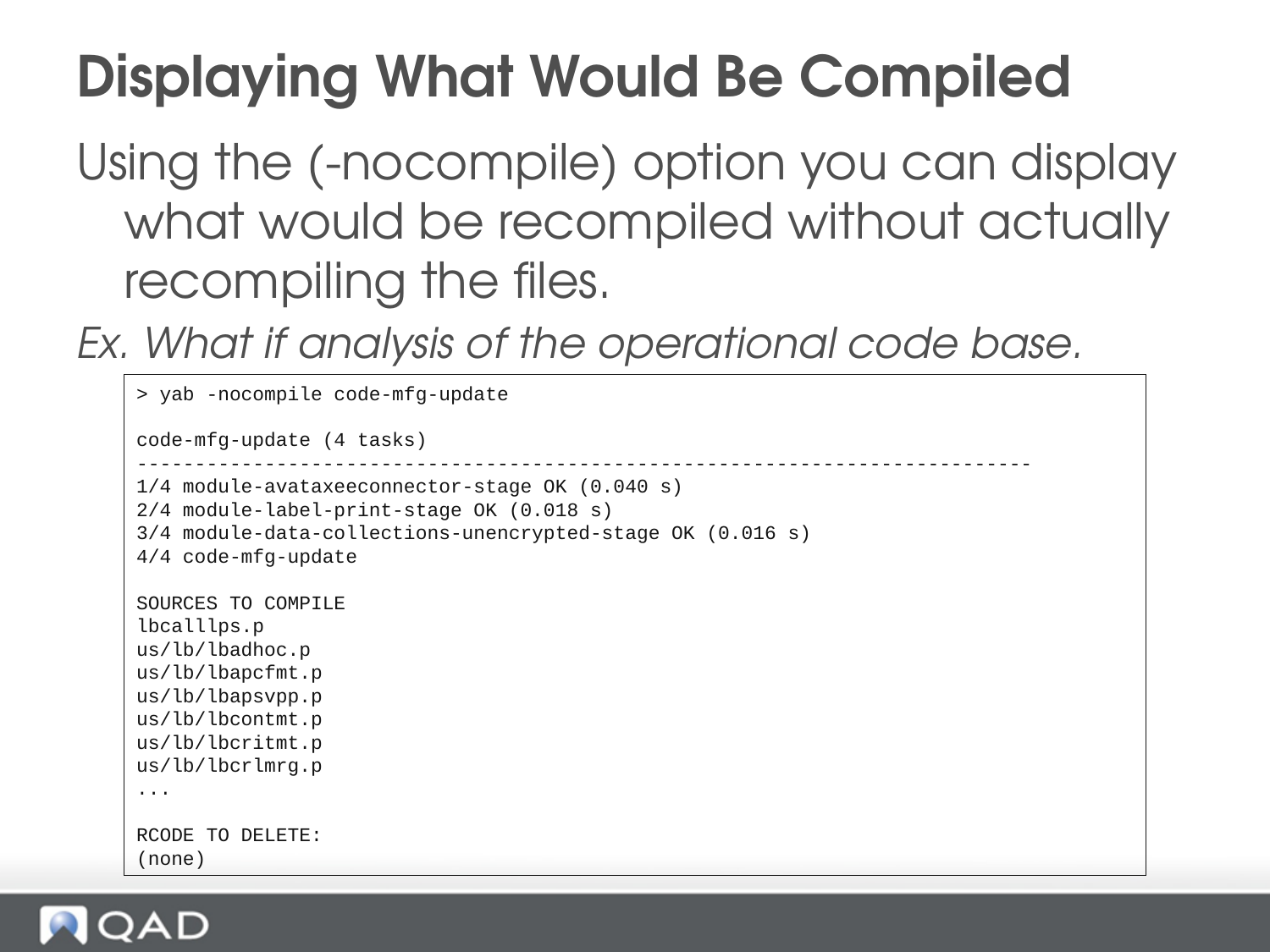

# Displaying What Would Be Compiled
Using the (-nocompile) option you can display what would be recompiled without actually recompiling the files.
Ex. What if analysis of the operational code base.
> yab -nocompile code-mfg-update

code-mfg-update (4 tasks)
-----------------------------------------------------------------------------
1/4 module-avataxeeconnector-stage OK (0.040 s)
2/4 module-label-print-stage OK (0.018 s)
3/4 module-data-collections-unencrypted-stage OK (0.016 s)
4/4 code-mfg-update

SOURCES TO COMPILE
lbcalllps.p
us/lb/lbadhoc.p
us/lb/lbapcfmt.p
us/lb/lbapsvpp.p
us/lb/lbcontmt.p
us/lb/lbcritmt.p
us/lb/lbcrlmrg.p
...

RCODE TO DELETE:
(none)